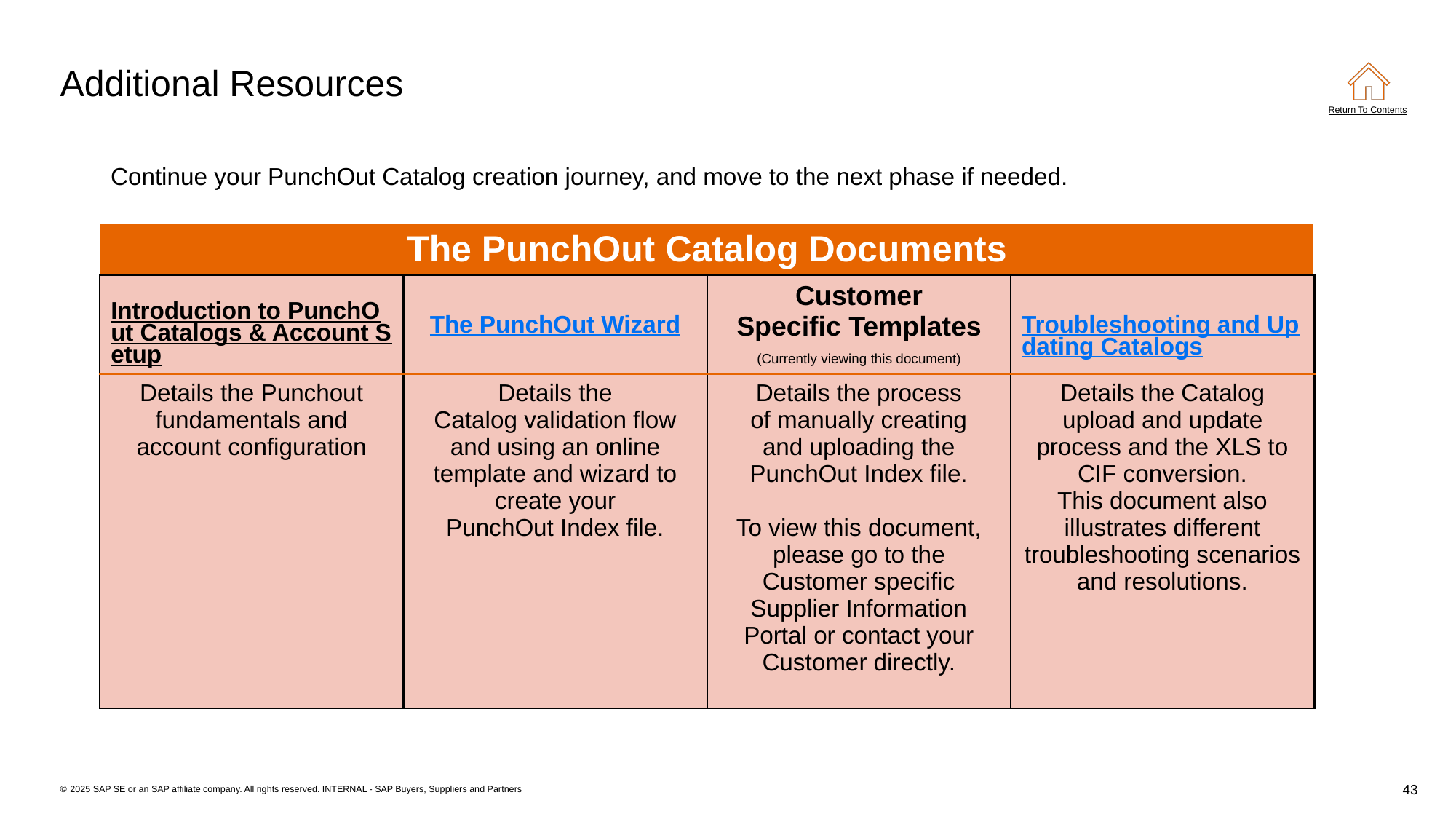

# Additional Resources
Continue your PunchOut Catalog creation journey, and move to the next phase if needed.

| The PunchOut Catalog Documents​ |  |  |  |
| --- | --- | --- | --- |
| Introduction to PunchOut Catalogs & Account Setup​ | The PunchOut Wizard​ | Customer Specific Templates​ (Currently viewing this document)​ | Troubleshooting and Updating Catalogs |
| Details the Punchout fundamentals and account configuration | Details the Catalog validation flow and using an online template and wizard to create your PunchOut Index file.​ ​ | Details the process of manually creating and uploading the PunchOut Index file.​ To view this document, please go to the Customer specific Supplier Information Portal or contact your Customer directly. ​ | Details the Catalog upload and update process and the XLS to CIF conversion. This document also illustrates different troubleshooting scenarios and resolutions.​ ​ |